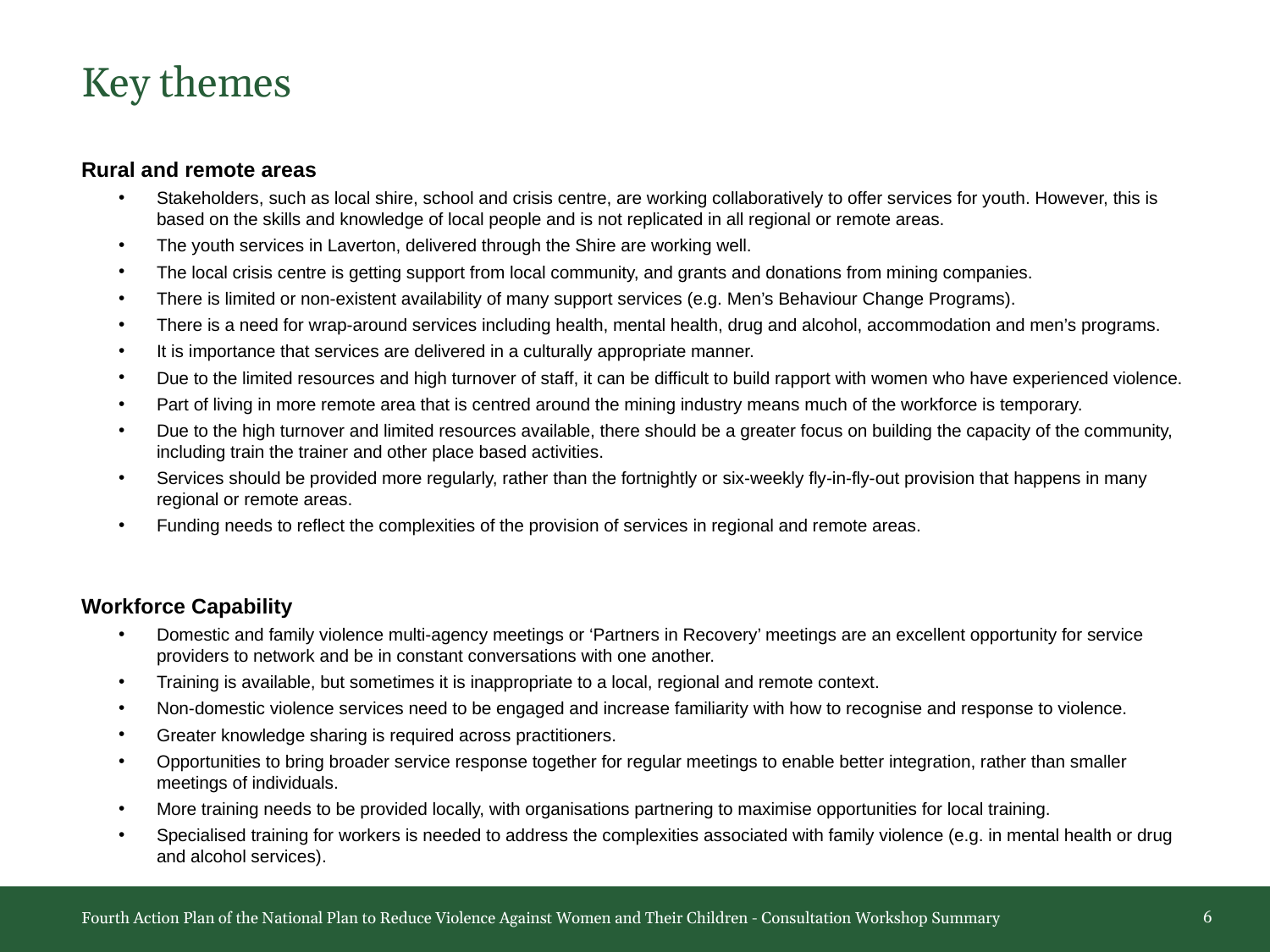

# Key themes
Rural and remote areas
Stakeholders, such as local shire, school and crisis centre, are working collaboratively to offer services for youth. However, this is based on the skills and knowledge of local people and is not replicated in all regional or remote areas.
The youth services in Laverton, delivered through the Shire are working well.
The local crisis centre is getting support from local community, and grants and donations from mining companies.
There is limited or non-existent availability of many support services (e.g. Men’s Behaviour Change Programs).
There is a need for wrap-around services including health, mental health, drug and alcohol, accommodation and men’s programs.
It is importance that services are delivered in a culturally appropriate manner.
Due to the limited resources and high turnover of staff, it can be difficult to build rapport with women who have experienced violence.
Part of living in more remote area that is centred around the mining industry means much of the workforce is temporary.
Due to the high turnover and limited resources available, there should be a greater focus on building the capacity of the community, including train the trainer and other place based activities.
Services should be provided more regularly, rather than the fortnightly or six-weekly fly-in-fly-out provision that happens in many regional or remote areas.
Funding needs to reflect the complexities of the provision of services in regional and remote areas.

Workforce Capability
Domestic and family violence multi-agency meetings or ‘Partners in Recovery’ meetings are an excellent opportunity for service providers to network and be in constant conversations with one another.
Training is available, but sometimes it is inappropriate to a local, regional and remote context.
Non-domestic violence services need to be engaged and increase familiarity with how to recognise and response to violence.
Greater knowledge sharing is required across practitioners.
Opportunities to bring broader service response together for regular meetings to enable better integration, rather than smaller meetings of individuals.
More training needs to be provided locally, with organisations partnering to maximise opportunities for local training.
Specialised training for workers is needed to address the complexities associated with family violence (e.g. in mental health or drug and alcohol services).
Fourth Action Plan of the National Plan to Reduce Violence Against Women and Their Children - Consultation Workshop Summary
6